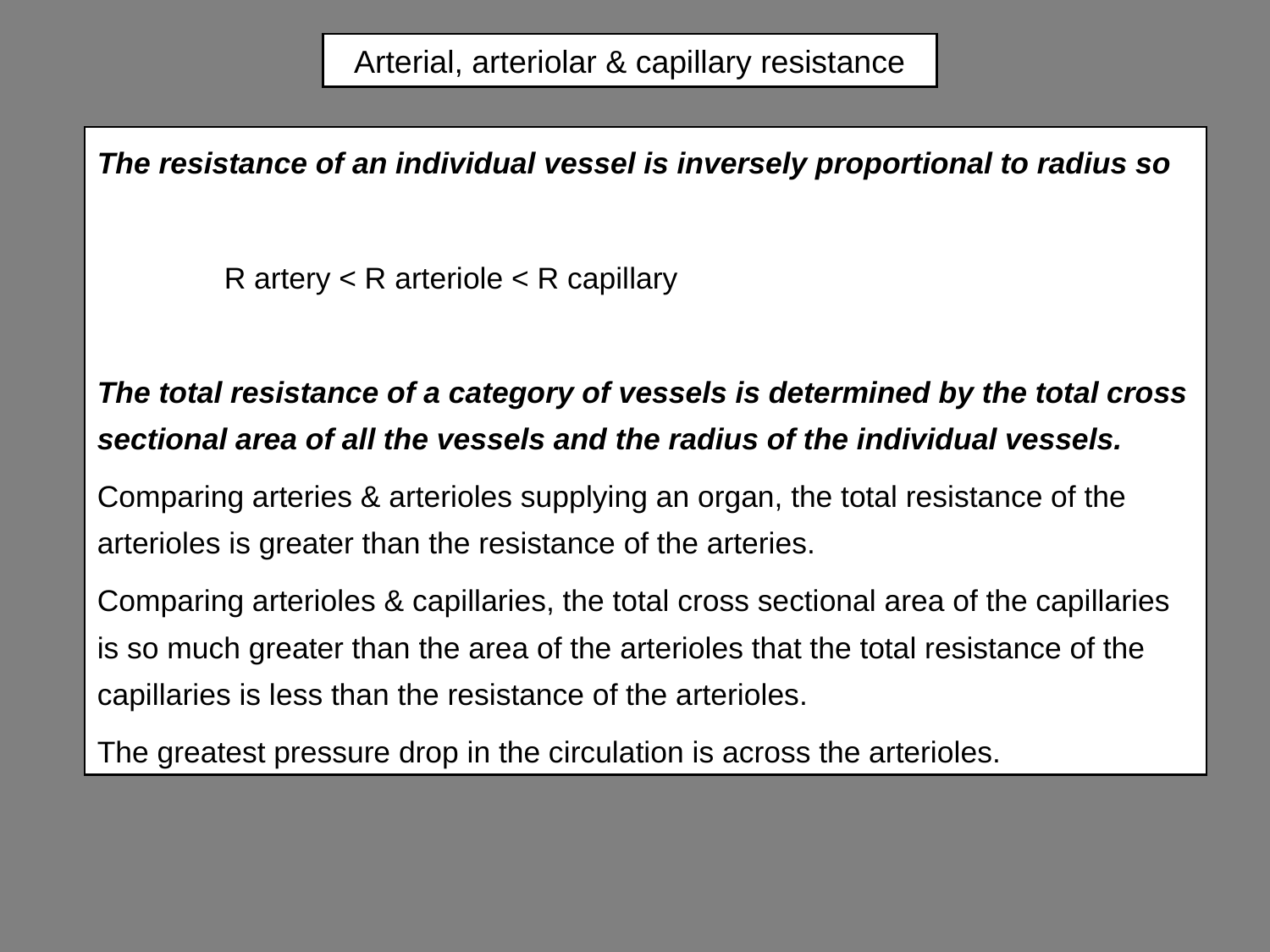

# Arterial, arteriolar & capillary resistance
The resistance of an individual vessel is inversely proportional to radius so

	R artery < R arteriole < R capillary

The total resistance of a category of vessels is determined by the total cross sectional area of all the vessels and the radius of the individual vessels.
Comparing arteries & arterioles supplying an organ, the total resistance of the arterioles is greater than the resistance of the arteries.
Comparing arterioles & capillaries, the total cross sectional area of the capillaries is so much greater than the area of the arterioles that the total resistance of the capillaries is less than the resistance of the arterioles.
The greatest pressure drop in the circulation is across the arterioles.